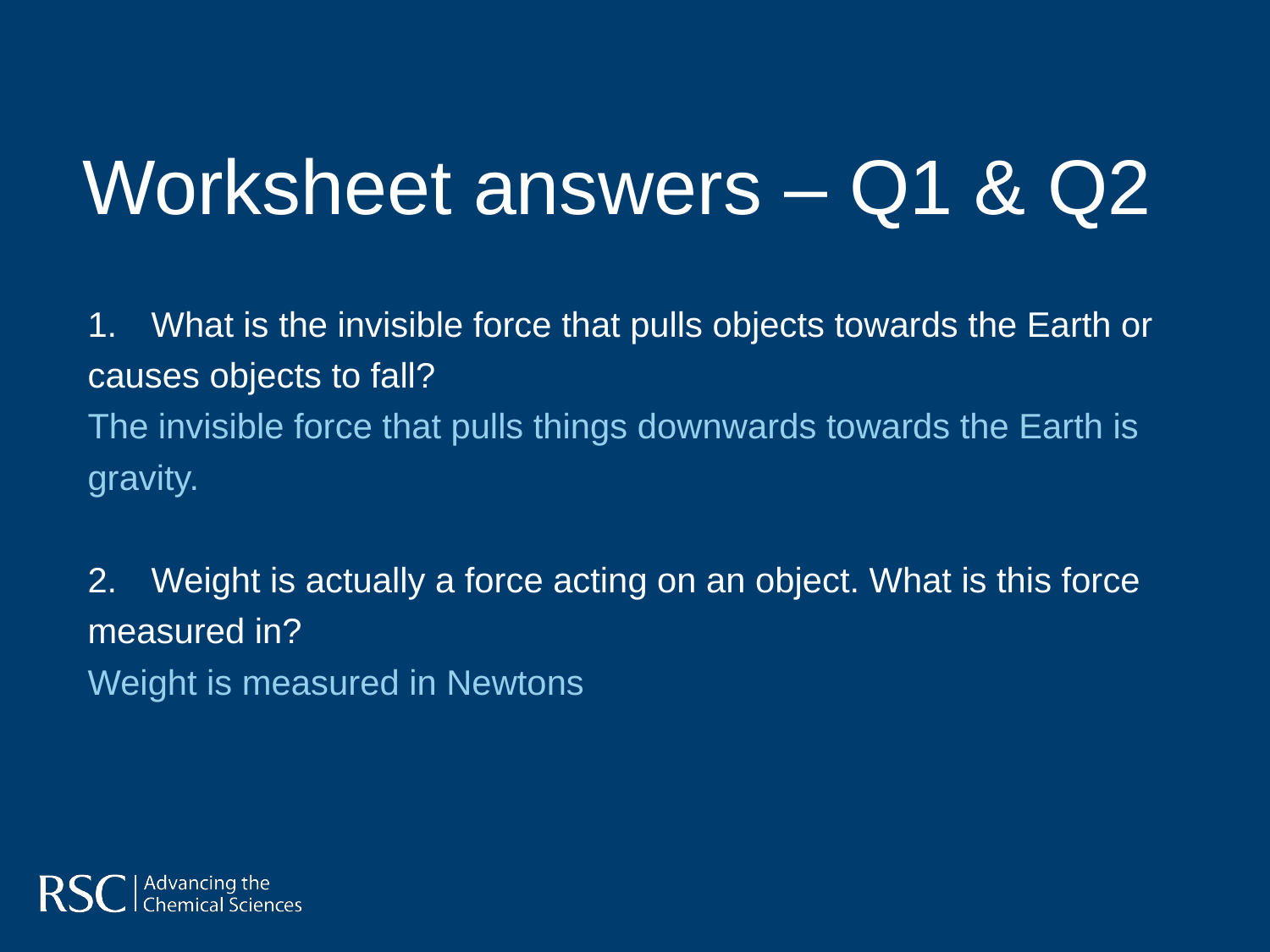

Worksheet answers – Q1 & Q2

What is the invisible force that pulls objects towards the Earth or
causes objects to fall?
The invisible force that pulls things downwards towards the Earth is
gravity.

Weight is actually a force acting on an object. What is this force
measured in?
Weight is measured in Newtons